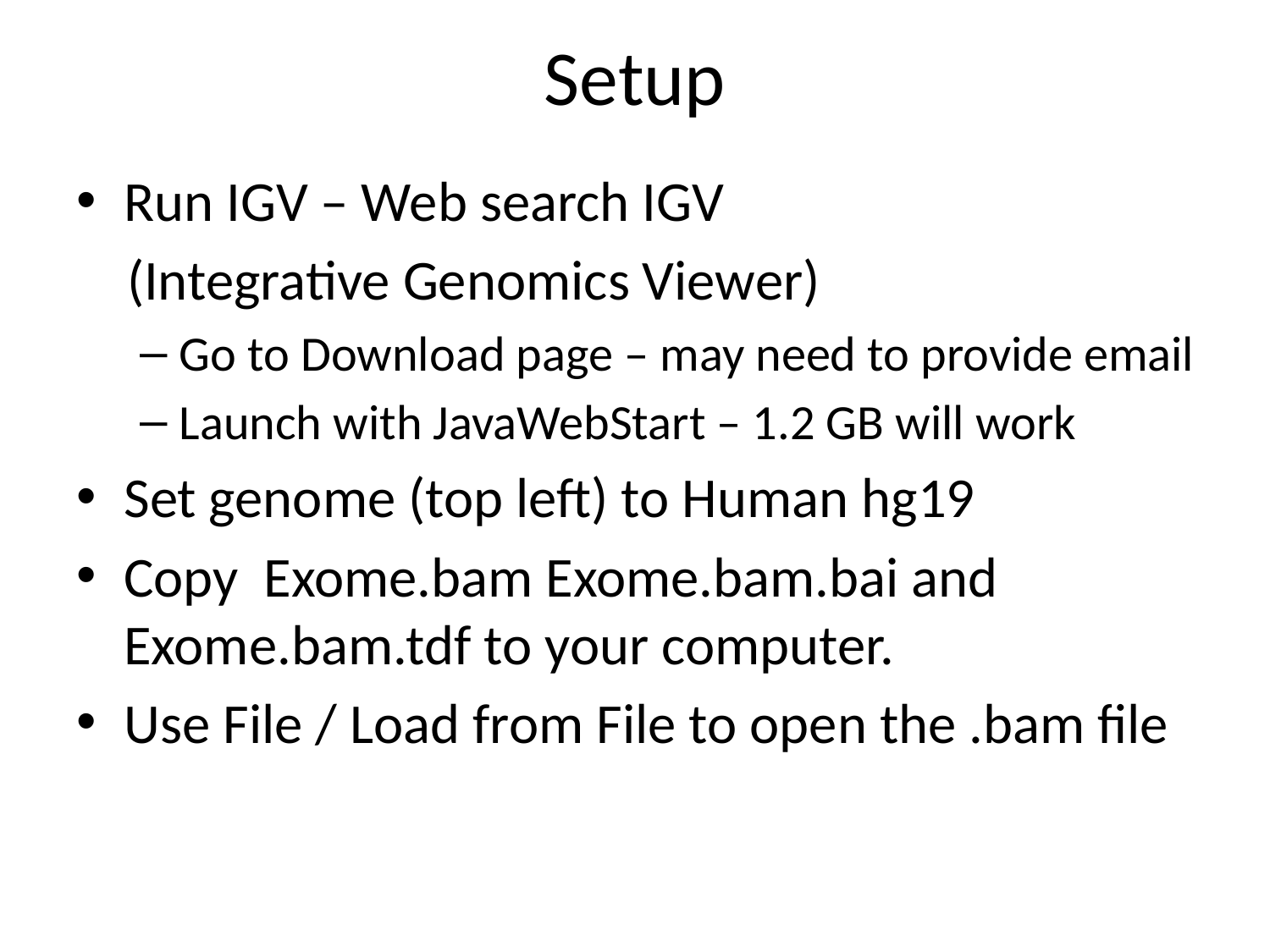

# Setup
Run IGV – Web search IGV
    (Integrative Genomics Viewer)
Go to Download page – may need to provide email
Launch with JavaWebStart – 1.2 GB will work
Set genome (top left) to Human hg19
Copy  Exome.bam Exome.bam.bai and Exome.bam.tdf to your computer.
Use File / Load from File to open the .bam file